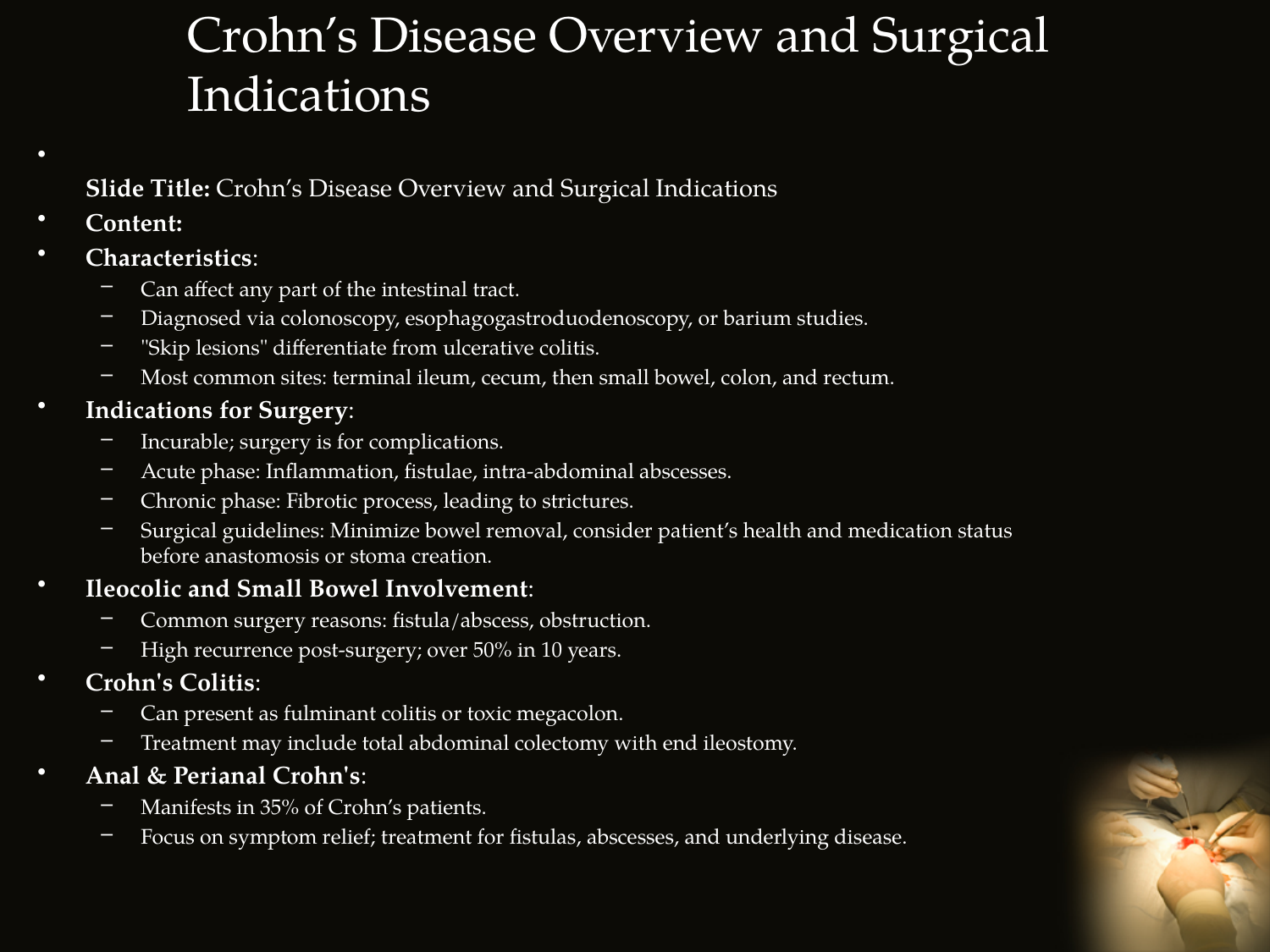

# Crohn’s Disease Overview and Surgical Indications
Slide Title: Crohn’s Disease Overview and Surgical Indications
Content:
Characteristics:
Can affect any part of the intestinal tract.
Diagnosed via colonoscopy, esophagogastroduodenoscopy, or barium studies.
"Skip lesions" differentiate from ulcerative colitis.
Most common sites: terminal ileum, cecum, then small bowel, colon, and rectum.
Indications for Surgery:
Incurable; surgery is for complications.
Acute phase: Inflammation, fistulae, intra-abdominal abscesses.
Chronic phase: Fibrotic process, leading to strictures.
Surgical guidelines: Minimize bowel removal, consider patient’s health and medication status before anastomosis or stoma creation.
Ileocolic and Small Bowel Involvement:
Common surgery reasons: fistula/abscess, obstruction.
High recurrence post-surgery; over 50% in 10 years.
Crohn's Colitis:
Can present as fulminant colitis or toxic megacolon.
Treatment may include total abdominal colectomy with end ileostomy.
Anal & Perianal Crohn's:
Manifests in 35% of Crohn’s patients.
Focus on symptom relief; treatment for fistulas, abscesses, and underlying disease.